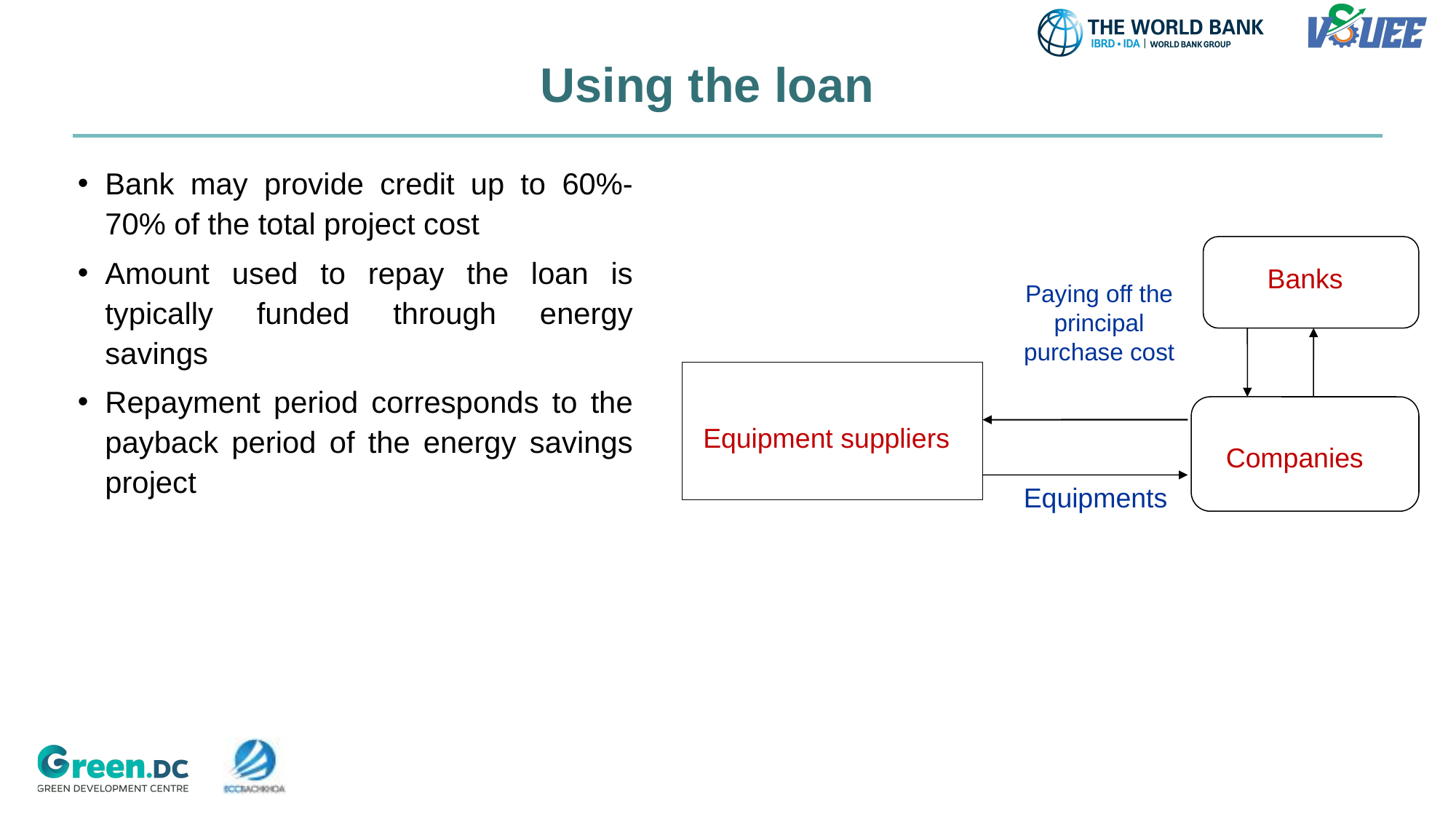

# Using the loan
Bank may provide credit up to 60%-70% of the total project cost
Amount used to repay the loan is typically funded through energy savings
Repayment period corresponds to the payback period of the energy savings project

Banks
Paying off the principal purchase cost

 Equipment suppliers

Companies

Equipments